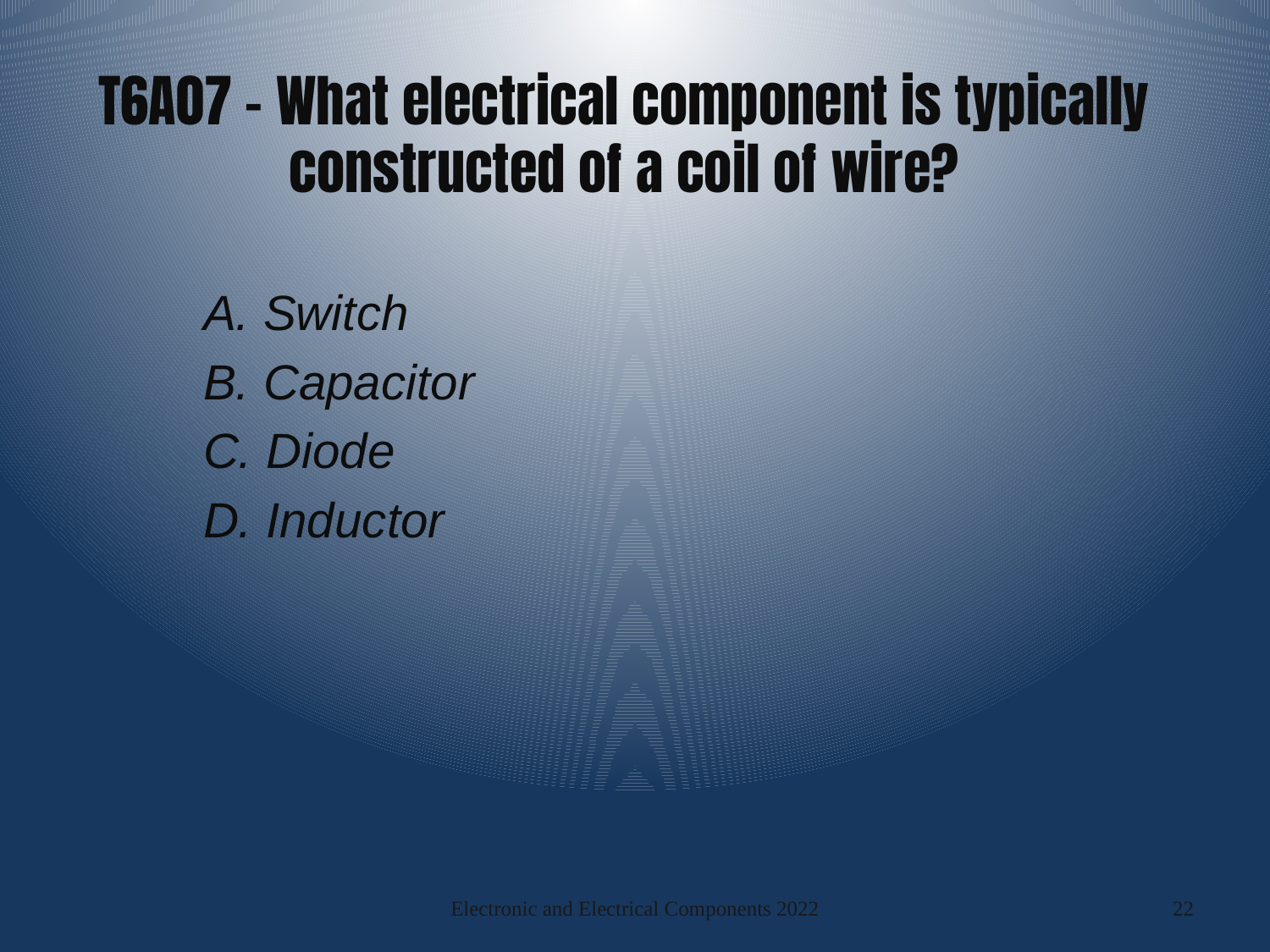

# T6A07 - What electrical component is typically constructed of a coil of wire?
A. Switch
B. Capacitor
C. Diode
D. Inductor

Electronic and Electrical Components 2022
22